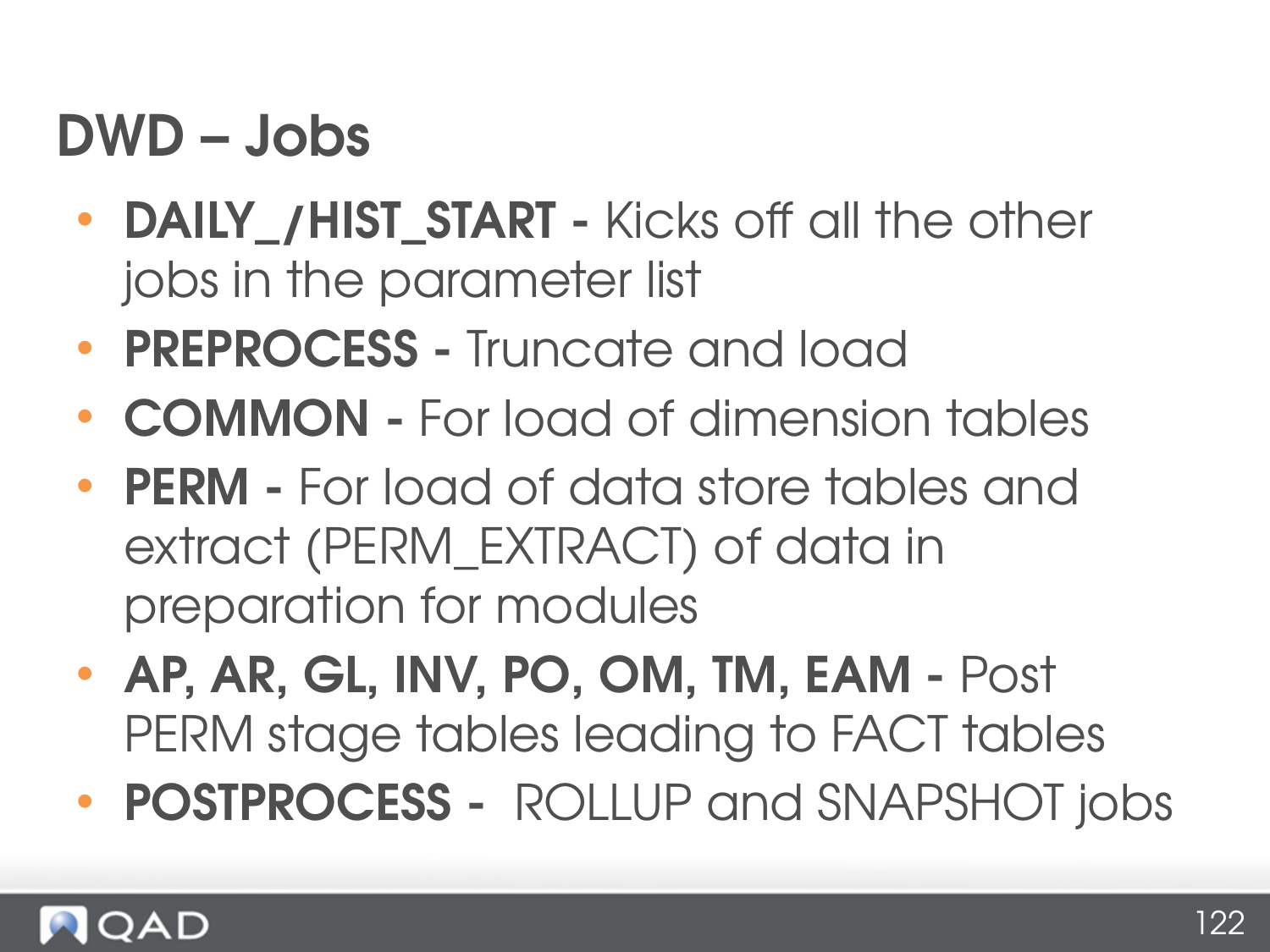

DWD – Jobs
DAILY_/HIST_START - Kicks off all the other jobs in the parameter list
PREPROCESS - Truncate and load
COMMON - For load of dimension tables
PERM - For load of data store tables and extract (PERM_EXTRACT) of data in preparation for modules
AP, AR, GL, INV, PO, OM, TM, EAM - Post PERM stage tables leading to FACT tables
POSTPROCESS -  ROLLUP and SNAPSHOT jobs

122